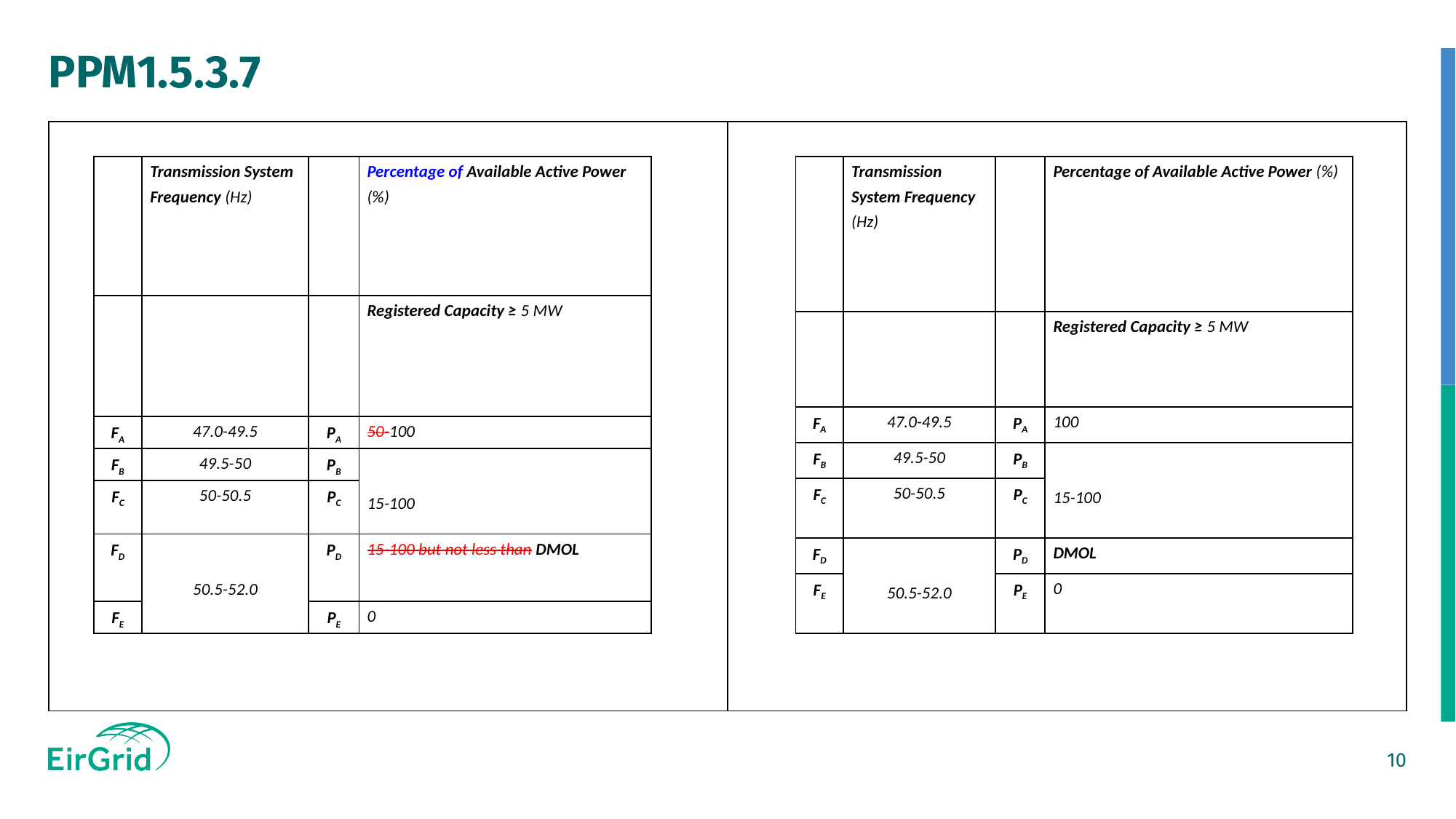

# PPM1.5.3.7
|  |  |
| --- | --- |
|  | Transmission System Frequency (Hz) |  | Percentage of Available Active Power (%) |
| --- | --- | --- | --- |
|  |  |  | Registered Capacity ≥ 5 MW |
| FA | 47.0-49.5 | PA | 50-100 |
| FB | 49.5-50 | PB | 15-100 |
| FC | 50-50.5 | PC |  |
| FD | 50.5-52.0 | PD | 15-100 but not less than DMOL |
| FE |  | PE | 0 |
|  | Transmission System Frequency (Hz) |  | Percentage of Available Active Power (%) |
| --- | --- | --- | --- |
|  |  |  | Registered Capacity ≥ 5 MW |
| FA | 47.0-49.5 | PA | 100 |
| FB | 49.5-50 | PB | 15-100 |
| FC | 50-50.5 | PC |  |
| FD | 50.5-52.0 | PD | DMOL |
| FE |  | PE | 0 |
10